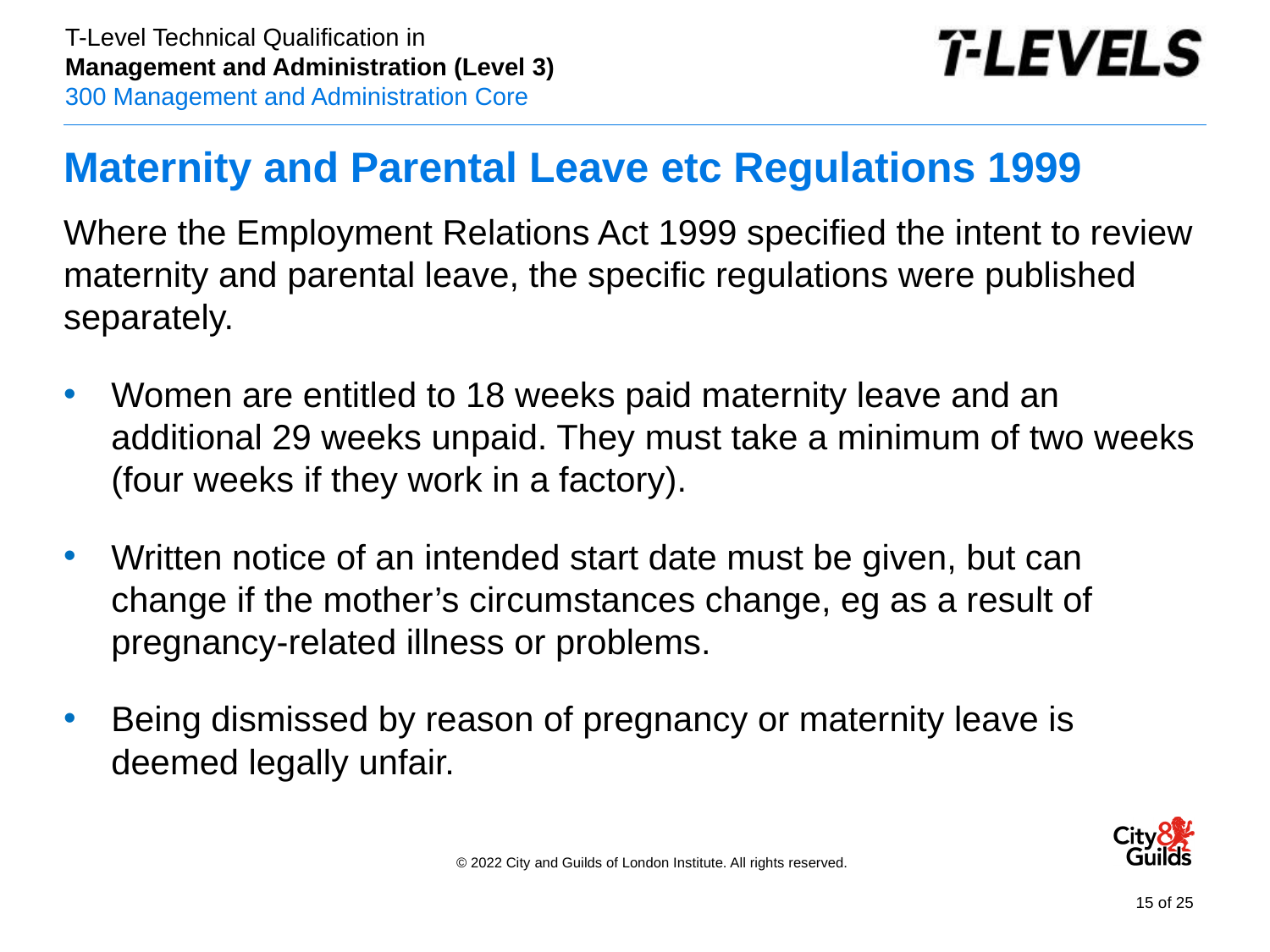

# Maternity and Parental Leave etc Regulations 1999
Where the Employment Relations Act 1999 specified the intent to review maternity and parental leave, the specific regulations were published separately.
Women are entitled to 18 weeks paid maternity leave and an additional 29 weeks unpaid. They must take a minimum of two weeks (four weeks if they work in a factory).
Written notice of an intended start date must be given, but can change if the mother’s circumstances change, eg as a result of pregnancy-related illness or problems.
Being dismissed by reason of pregnancy or maternity leave is deemed legally unfair.